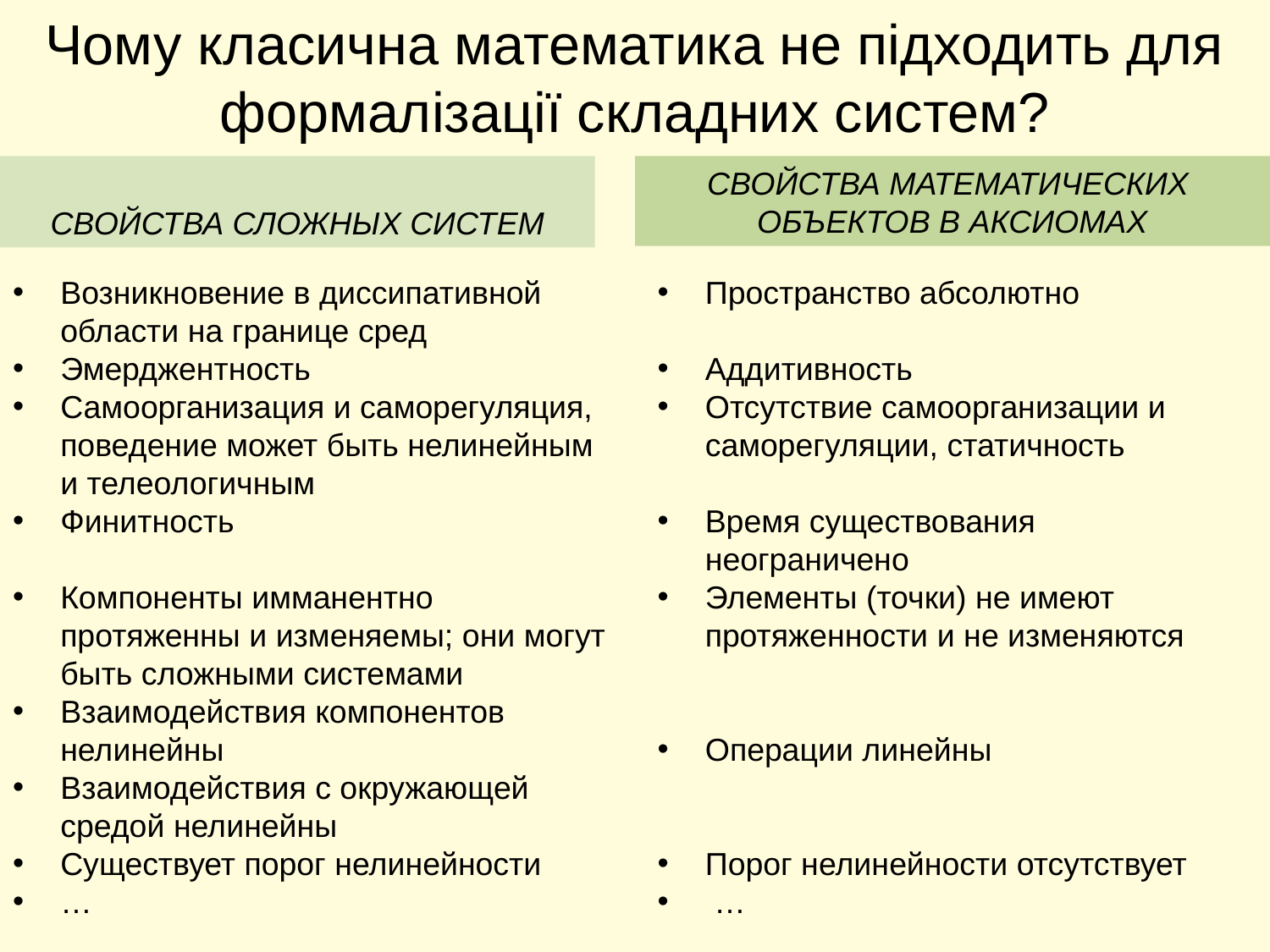

Чому класична математика не підходить для формалізації складних систем?
СВОЙСТВА СЛОЖНЫХ СИСТЕМ
СВОЙСТВА МАТЕМАТИЧЕСКИХ  ОБЪЕКТОВ В АКСИОМАХ
Возникновение в диссипативной области на границе сред
Эмерджентность
Самоорганизация и саморегуляция, поведение может быть нелинейным и телеологичным
Финитность

Компоненты имманентно протяженны и изменяемы; они могут быть сложными системами
Взаимодействия компонентов нелинейны
Взаимодействия с окружающей средой нелинейны
Существует порог нелинейности
…

Пространство абсолютно

Аддитивность
Отсутствие самоорганизации и саморегуляции, статичность

Время существования неограничено
Элементы (точки) не имеют протяженности и не изменяются

Операции линейны

Порог нелинейности отсутствует
 …